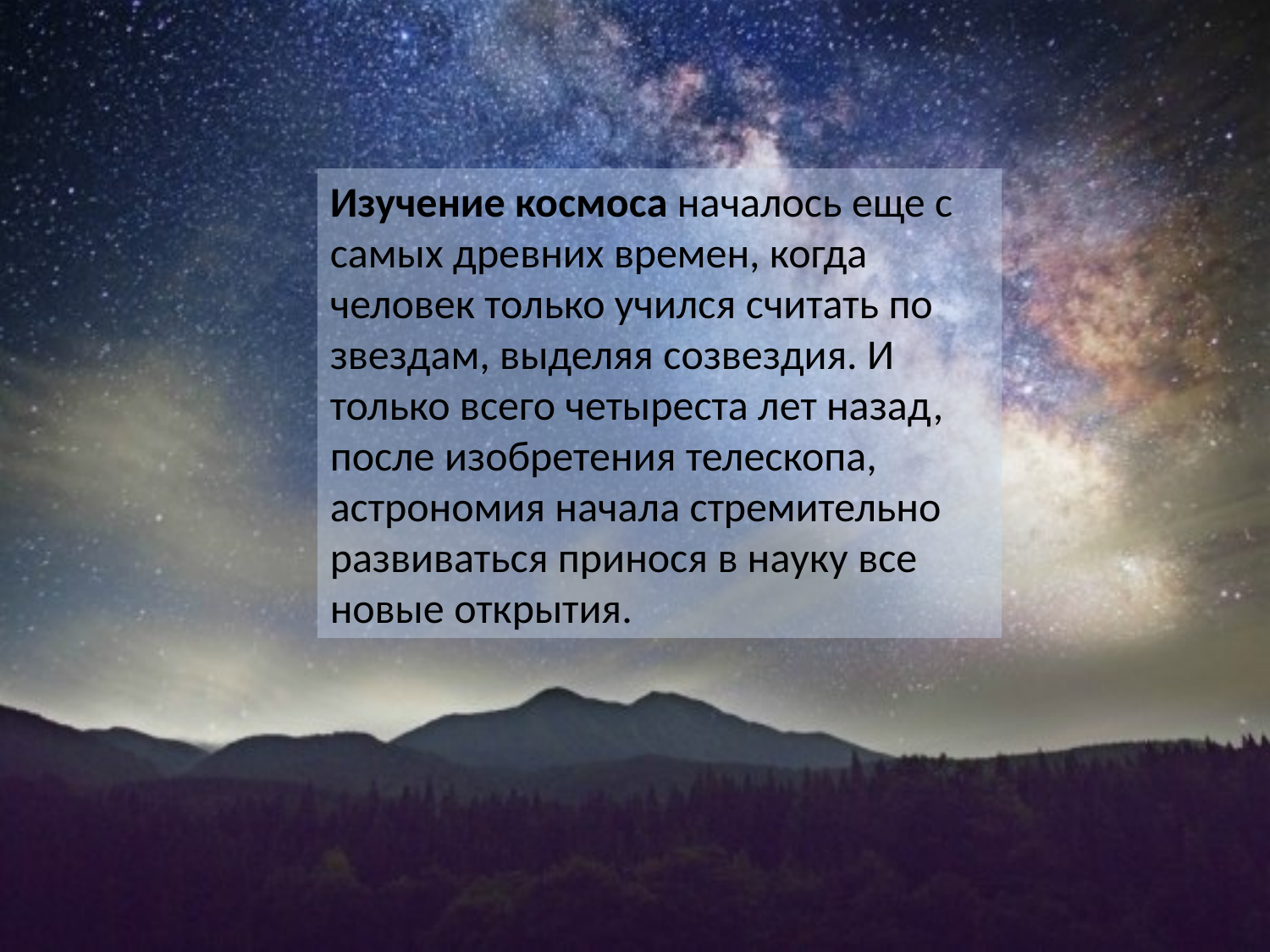

Изучение космоса началось еще с самых древних времен, когда человек только учился считать по звездам, выделяя созвездия. И только всего четыреста лет назад, после изобретения телескопа, астрономия начала стремительно развиваться принося в науку все новые открытия.